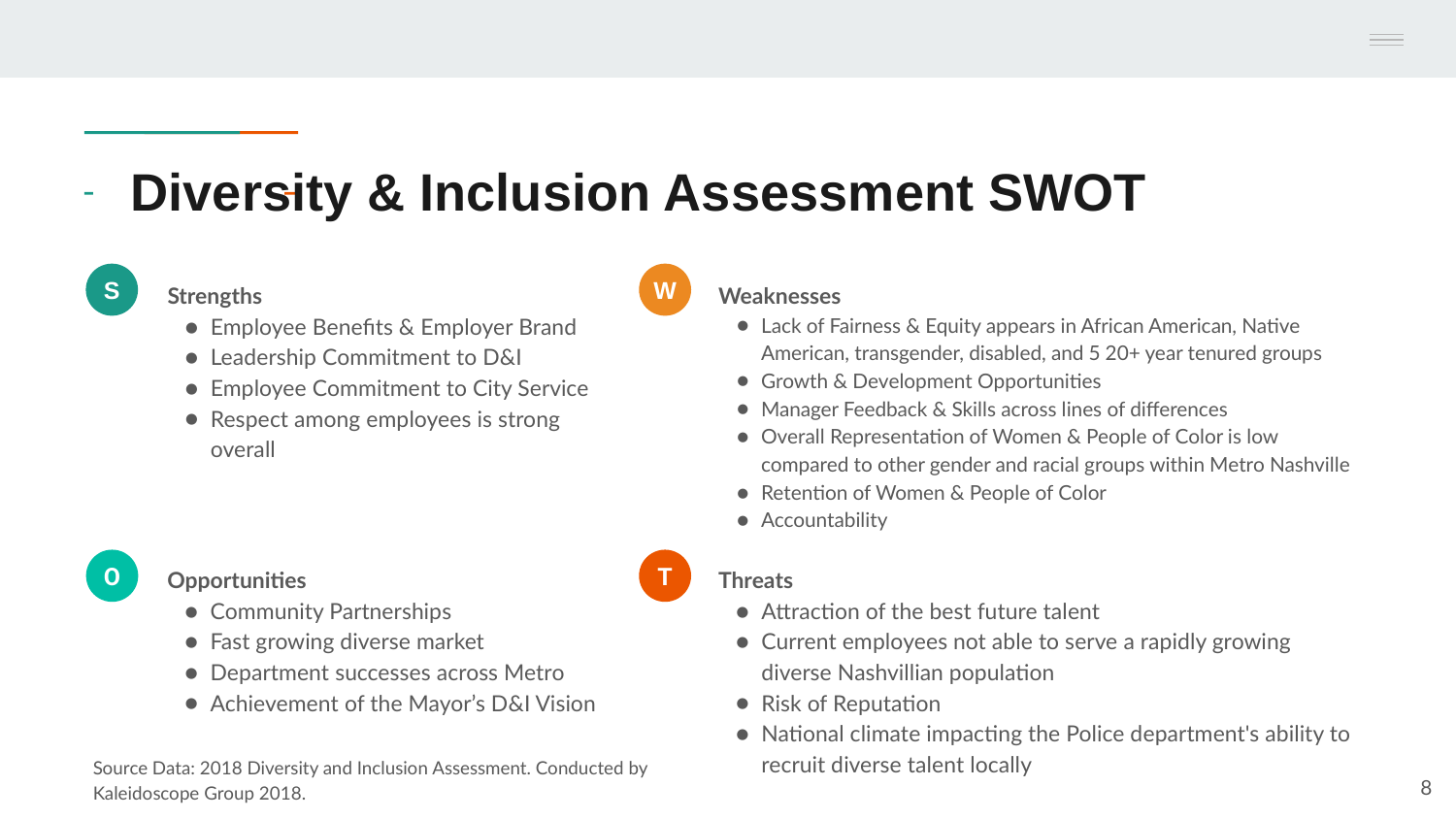

# Diversity & Inclusion Assessment SWOT

W
S
Strengths
Employee Benefits & Employer Brand
Leadership Commitment to D&I
Employee Commitment to City Service
Respect among employees is strong overall
Weaknesses
Lack of Fairness & Equity appears in African American, Native American, transgender, disabled, and 5 20+ year tenured groups
Growth & Development Opportunities
Manager Feedback & Skills across lines of differences
Overall Representation of Women & People of Color is low compared to other gender and racial groups within Metro Nashville
Retention of Women & People of Color
Accountability
T
O
Opportunities
Community Partnerships
Fast growing diverse market
Department successes across Metro
Achievement of the Mayor’s D&I Vision
Threats
Attraction of the best future talent
Current employees not able to serve a rapidly growing diverse Nashvillian population
Risk of Reputation
National climate impacting the Police department's ability to recruit diverse talent locally
Source Data: 2018 Diversity and Inclusion Assessment. Conducted by Kaleidoscope Group 2018.
8